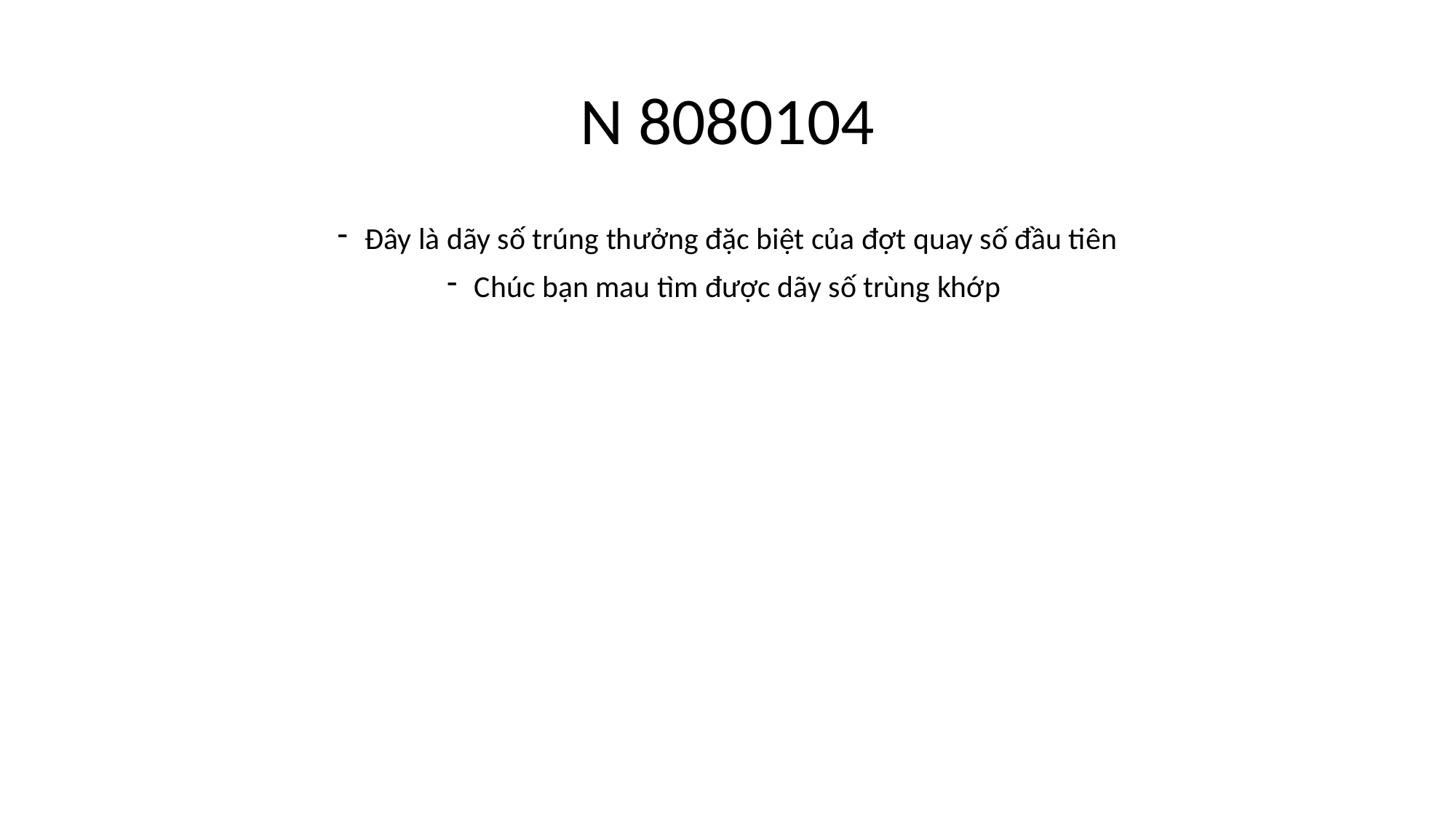

# N 8080104
Đây là dãy số trúng thưởng đặc biệt của đợt quay số đầu tiên
Chúc bạn mau tìm được dãy số trùng khớp